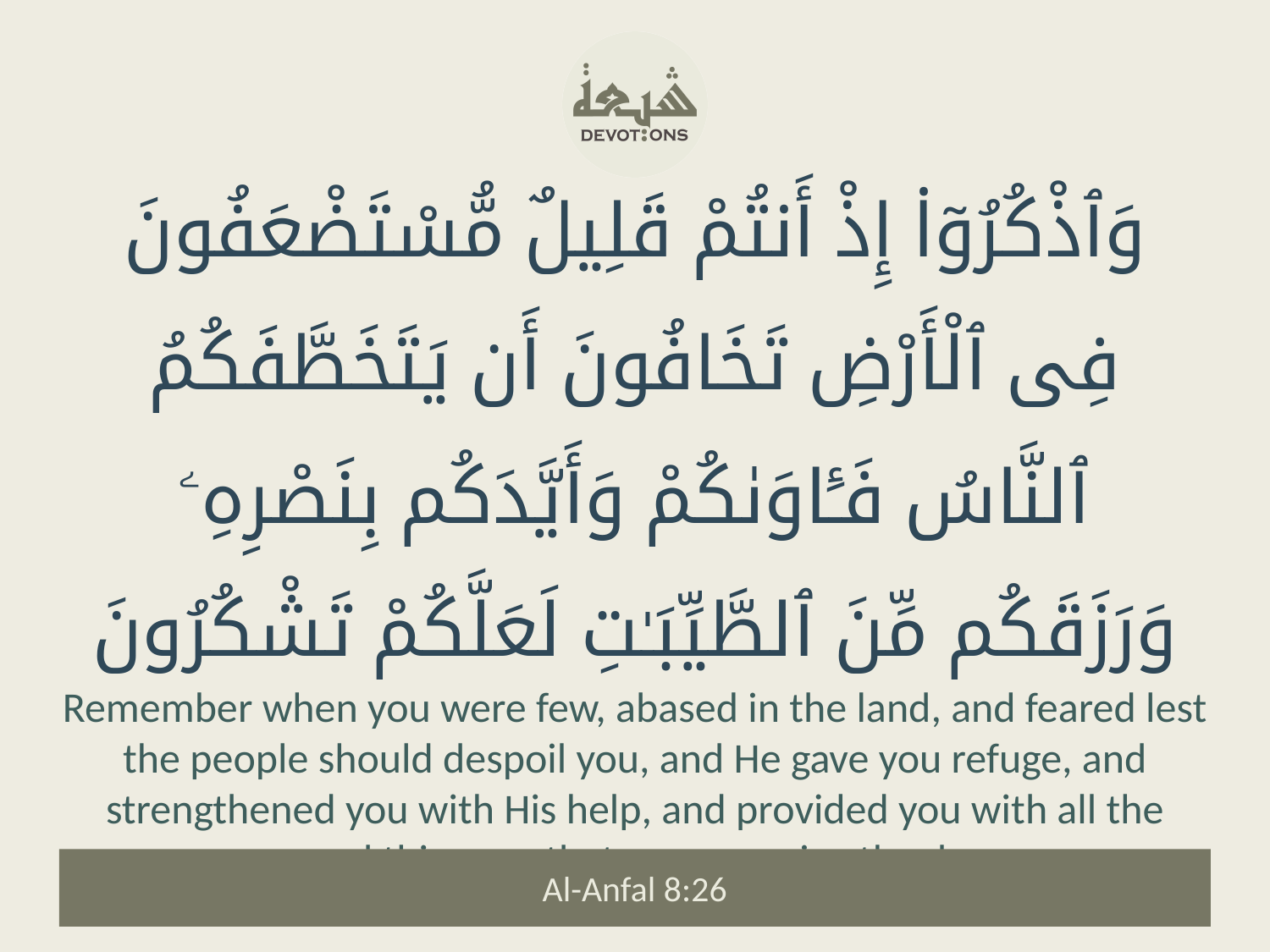

وَٱذْكُرُوٓا۟ إِذْ أَنتُمْ قَلِيلٌ مُّسْتَضْعَفُونَ فِى ٱلْأَرْضِ تَخَافُونَ أَن يَتَخَطَّفَكُمُ ٱلنَّاسُ فَـَٔاوَىٰكُمْ وَأَيَّدَكُم بِنَصْرِهِۦ وَرَزَقَكُم مِّنَ ٱلطَّيِّبَـٰتِ لَعَلَّكُمْ تَشْكُرُونَ
Remember when you were few, abased in the land, and feared lest the people should despoil you, and He gave you refuge, and strengthened you with His help, and provided you with all the good things so that you may give thanks.
Al-Anfal 8:26